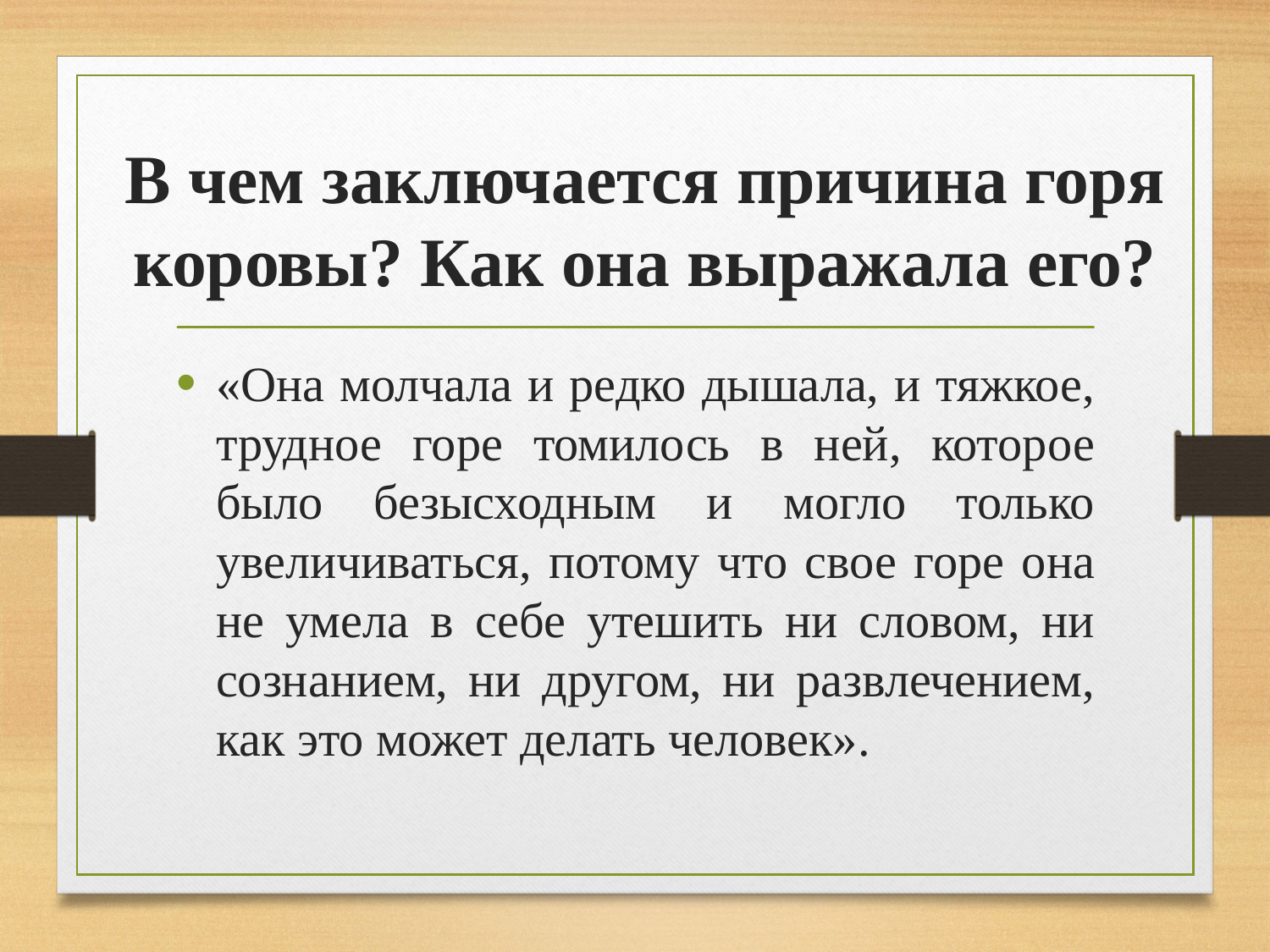

# В чем заключается причина горя коровы? Как она выражала его?
«Она молчала и редко дышала, и тяжкое, трудное горе томилось в ней, которое было безысходным и могло только увеличиваться, потому что свое горе она не умела в себе утешить ни словом, ни сознанием, ни другом, ни развлечением, как это может делать человек».